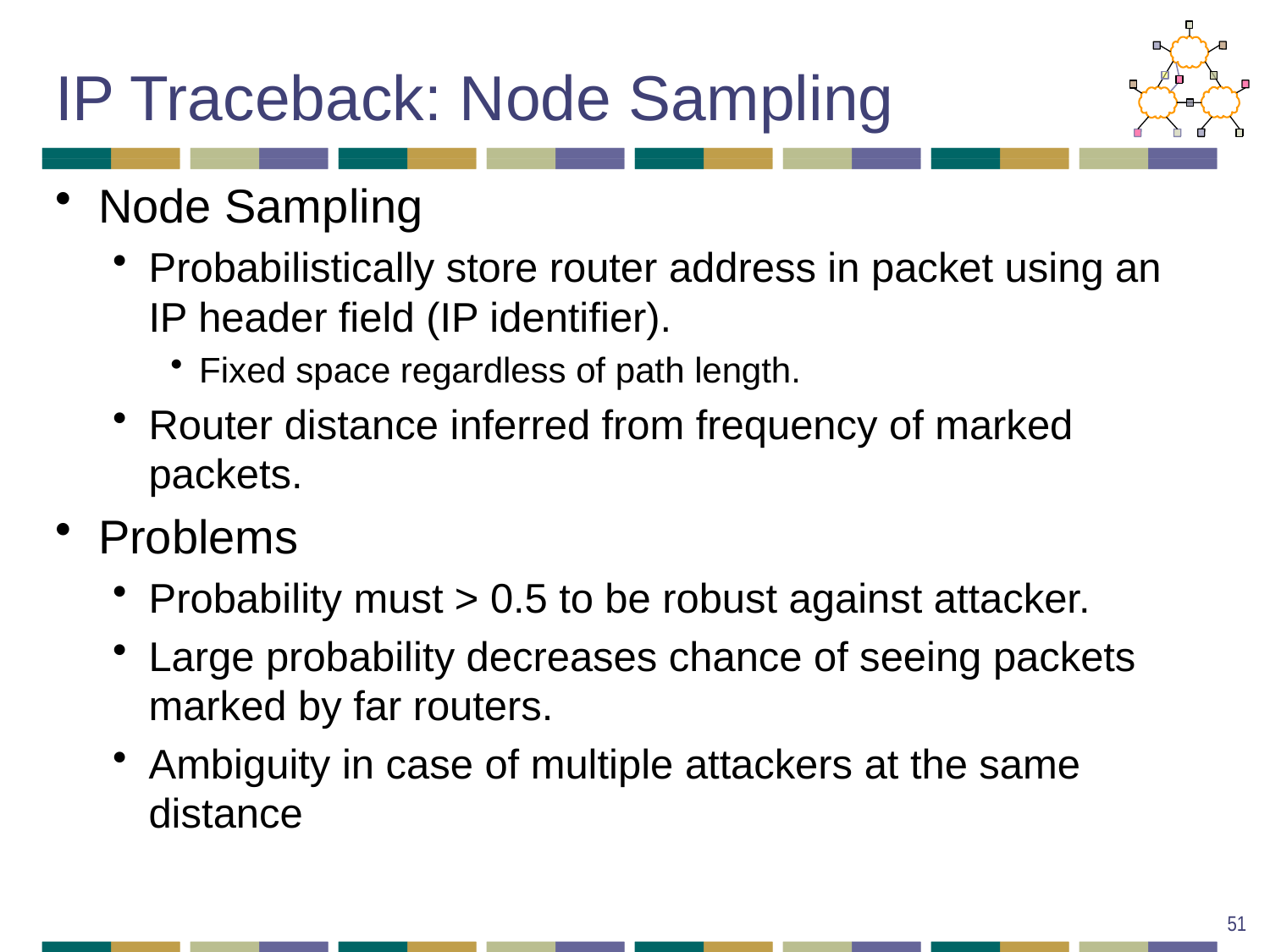

# IP Traceback: Node Sampling
Node Sampling
Probabilistically store router address in packet using an IP header field (IP identifier).
Fixed space regardless of path length.
Router distance inferred from frequency of marked packets.
Problems
Probability must > 0.5 to be robust against attacker.
Large probability decreases chance of seeing packets marked by far routers.
Ambiguity in case of multiple attackers at the same distance
51